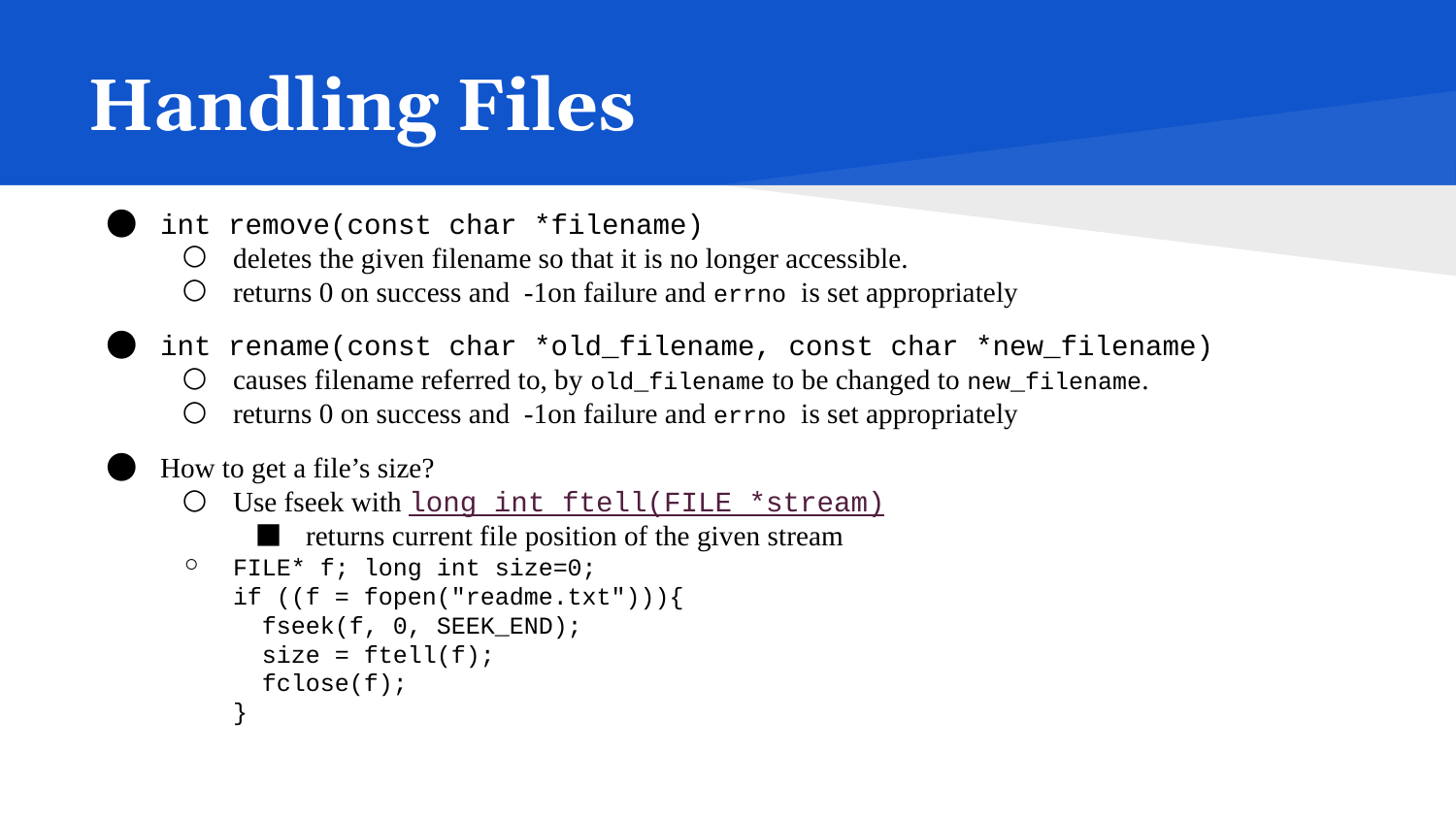

# Handling Files
int remove(const char *filename)
deletes the given filename so that it is no longer accessible.
returns 0 on success and  -1on failure and errno is set appropriately
int rename(const char *old_filename, const char *new_filename)
causes filename referred to, by old_filename to be changed to new_filename.
returns 0 on success and  -1on failure and errno is set appropriately
How to get a file’s size?
Use fseek with long int ftell(FILE *stream)
returns current file position of the given stream
FILE* f; long int size=0;
if ((f = fopen("readme.txt"))){
  fseek(f, 0, SEEK_END);
  size = ftell(f);
  fclose(f);
}